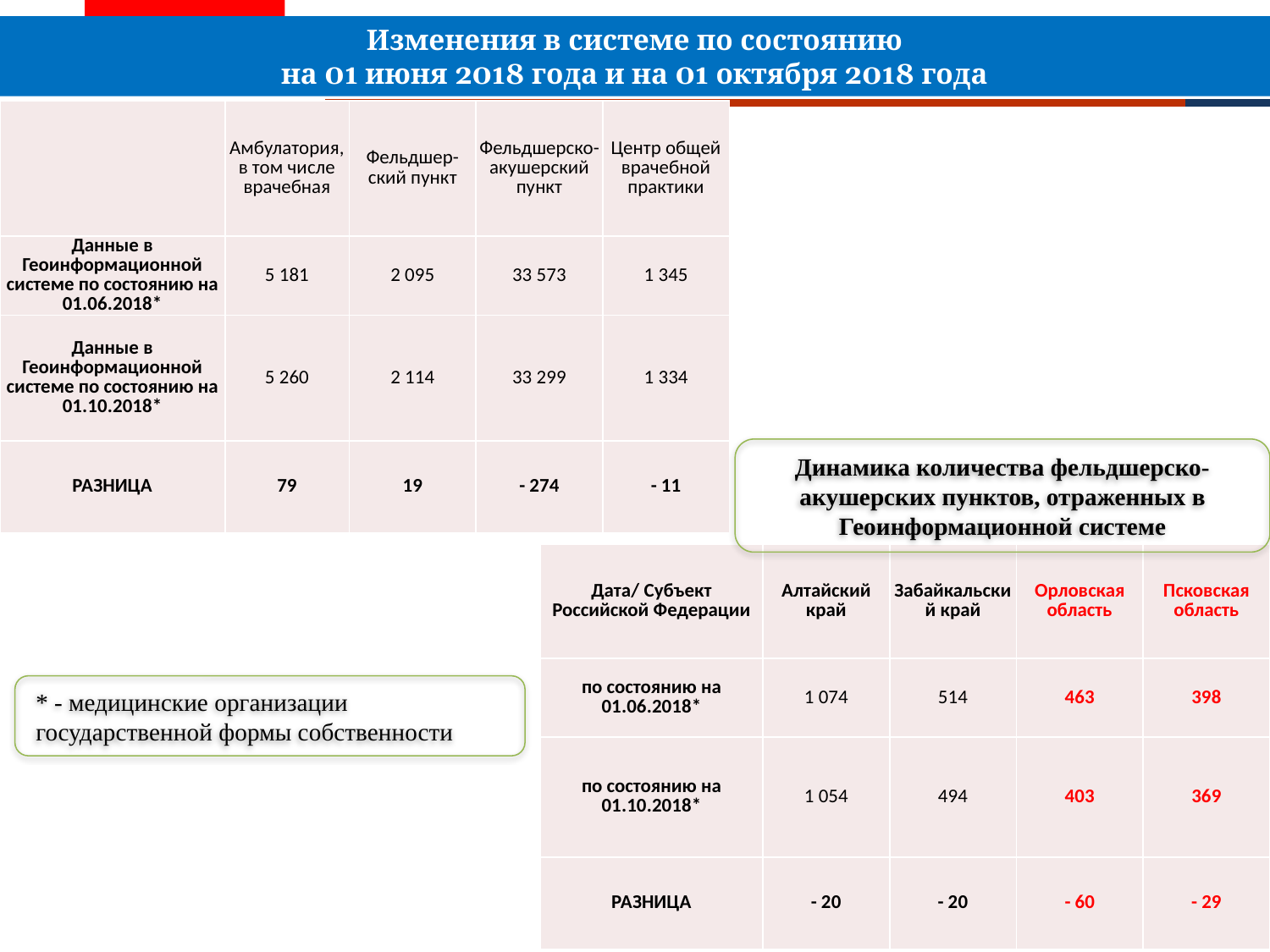

Изменения в системе по состоянию
на 01 июня 2018 года и на 01 октября 2018 года
|  | Амбулатория, в том числе врачебная | Фельдшер-ский пункт | Фельдшерско-акушерский пункт | Центр общей врачебной практики |
| --- | --- | --- | --- | --- |
| Данные в Геоинформационной системе по состоянию на 01.06.2018\* | 5 181 | 2 095 | 33 573 | 1 345 |
| Данные в Геоинформационной системе по состоянию на 01.10.2018\* | 5 260 | 2 114 | 33 299 | 1 334 |
| РАЗНИЦА | 79 | 19 | - 274 | - 11 |
Динамика количества фельдшерско-акушерских пунктов, отраженных в Геоинформационной системе
| Дата/ Субъект Российской Федерации | Алтайский край | Забайкальский край | Орловская область | Псковская область |
| --- | --- | --- | --- | --- |
| по состоянию на 01.06.2018\* | 1 074 | 514 | 463 | 398 |
| по состоянию на 01.10.2018\* | 1 054 | 494 | 403 | 369 |
| РАЗНИЦА | - 20 | - 20 | - 60 | - 29 |
* - медицинские организации государственной формы собственности
6